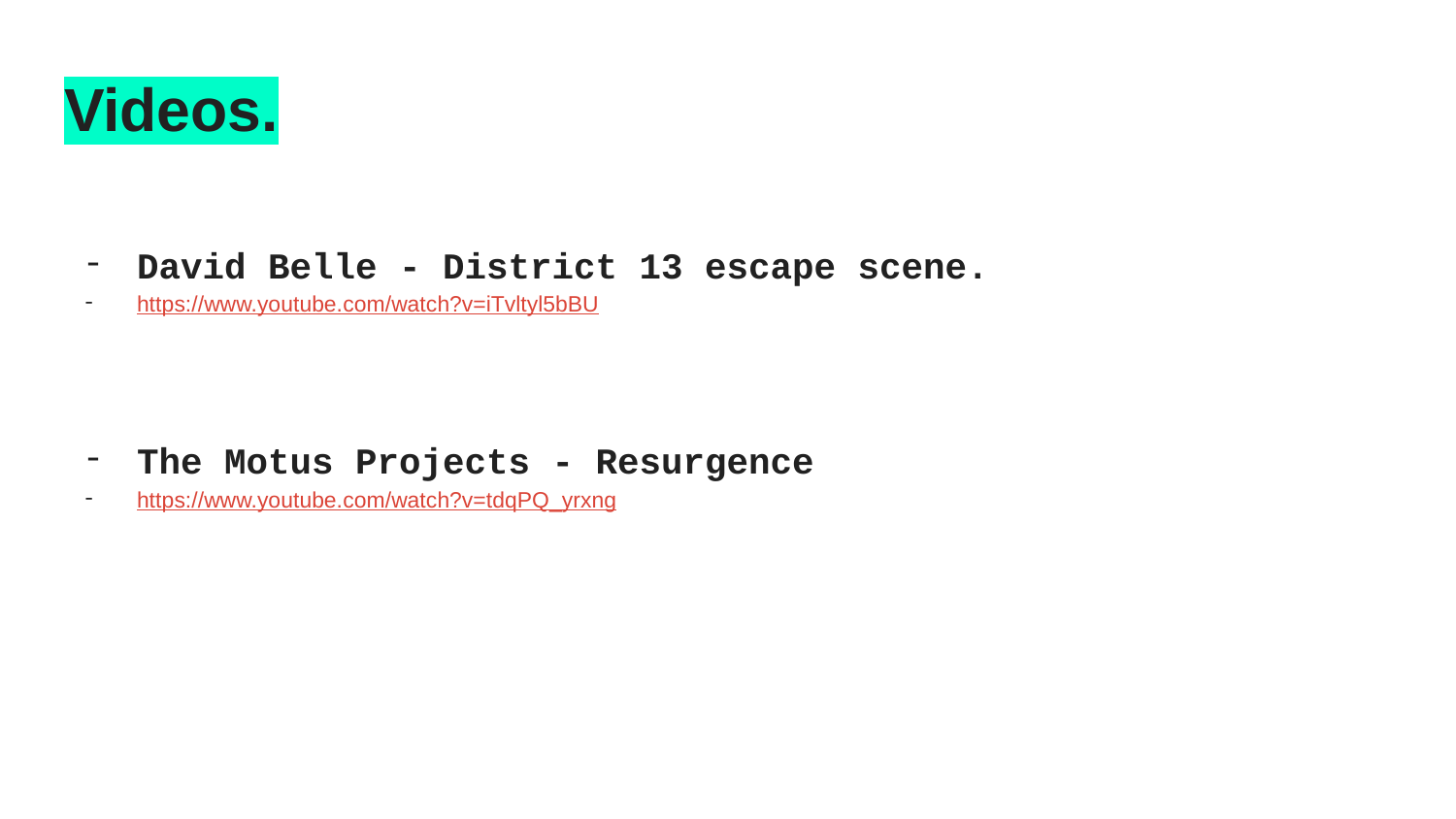

# Videos.
David Belle - District 13 escape scene.
https://www.youtube.com/watch?v=iTvltyl5bBU

The Motus Projects - Resurgence
https://www.youtube.com/watch?v=tdqPQ_yrxng